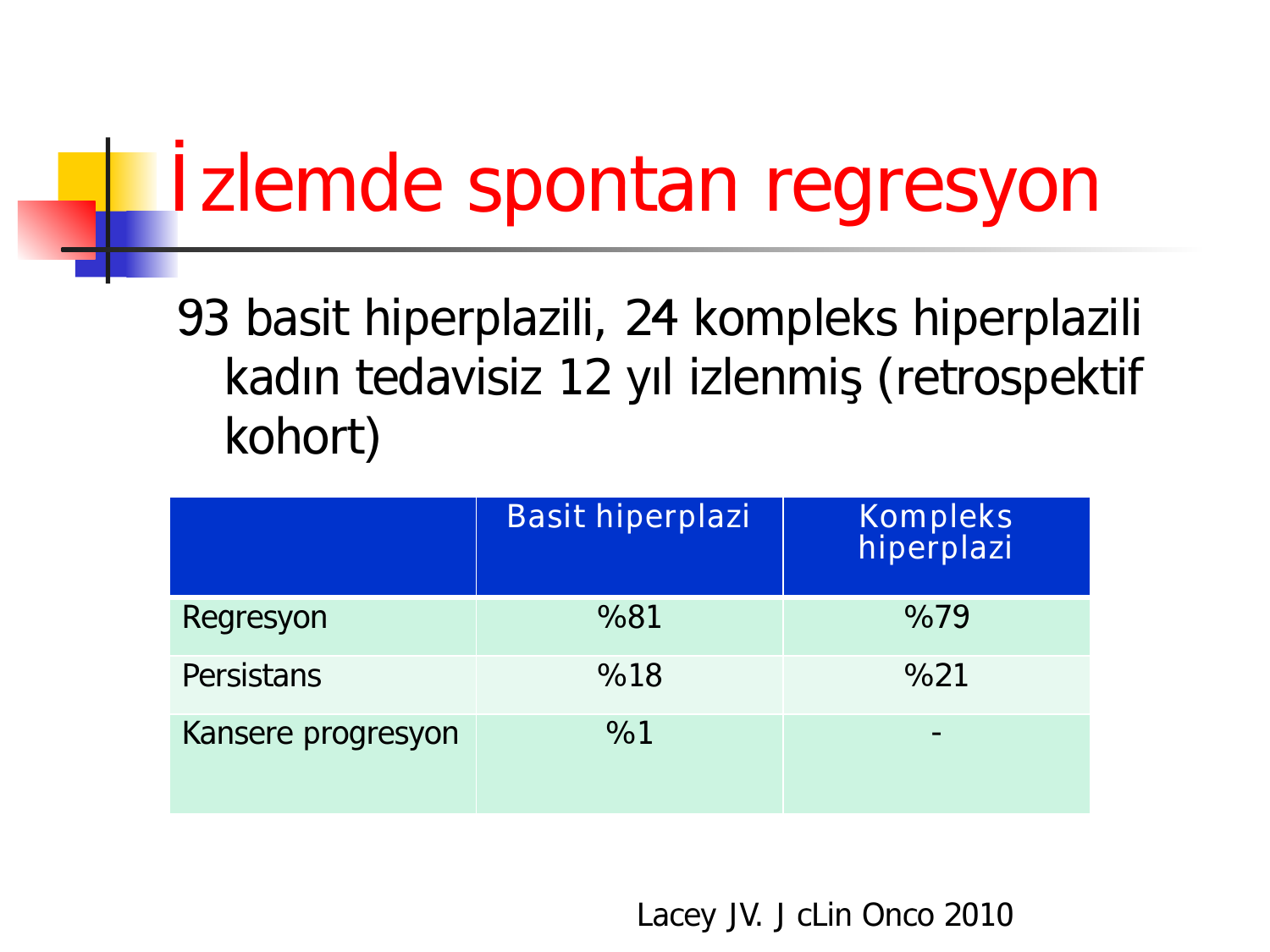

# İzlemde spontan regresyon
93 basit hiperplazili, 24 kompleks hiperplazili kadın tedavisiz 12 yıl izlenmiş (retrospektif kohort)
|  | Basit hiperplazi | Kompleks hiperplazi |
| --- | --- | --- |
| Regresyon | %81 | %79 |
| Persistans | %18 | %21 |
| Kansere progresyon | %1 | - |
Lacey JV. J cLin Onco 2010